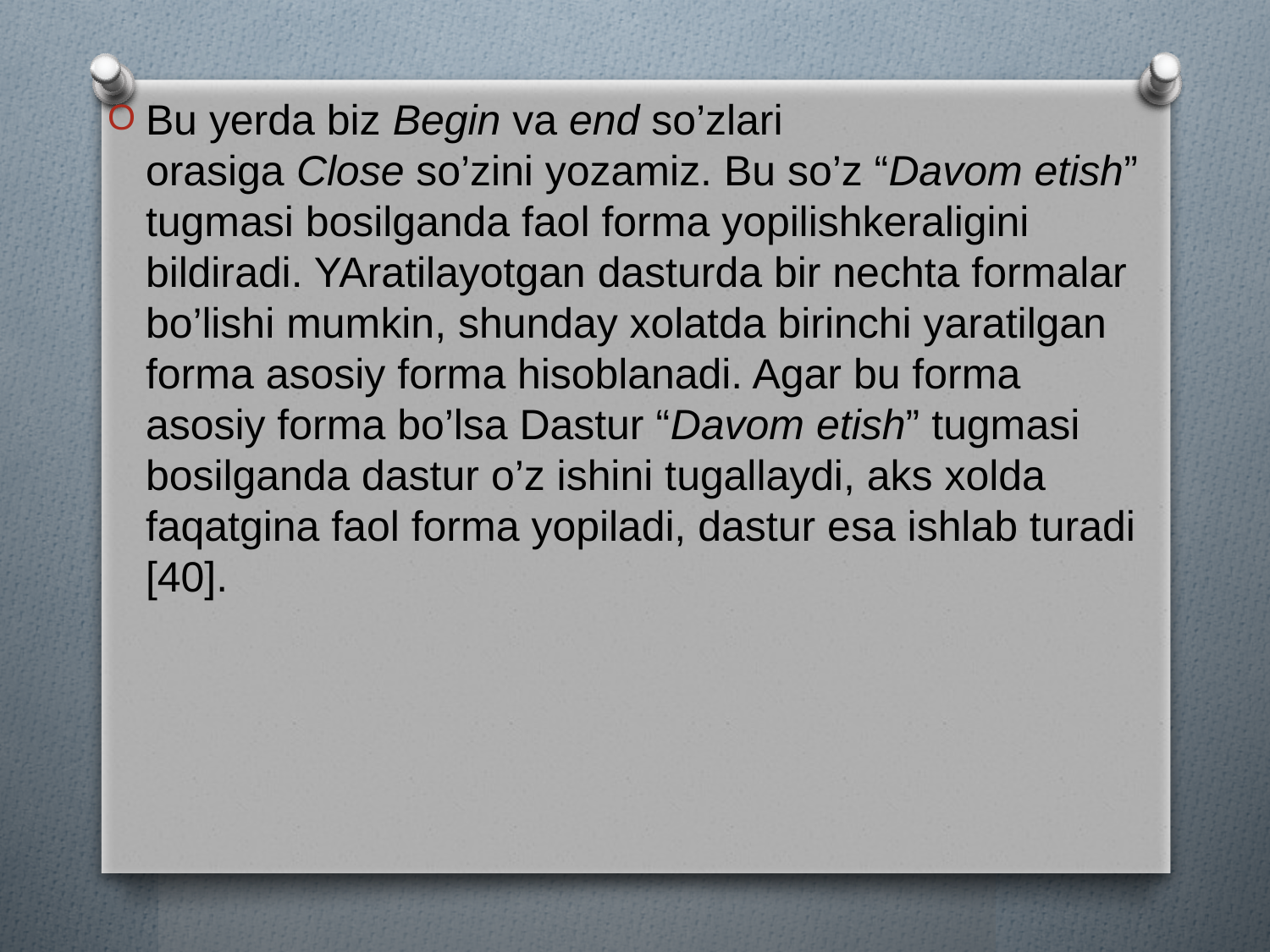

Bu yerda biz Begin va end so’zlari orasiga Close so’zini yozamiz. Bu so’z “Davom etish” tugmasi bosilganda faol forma yopilishkeraligini bildiradi. YAratilayotgan dasturda bir nechta formalar bo’lishi mumkin, shunday xolatda birinchi yaratilgan forma asosiy forma hisoblanadi. Agar bu forma asosiy forma bo’lsa Dastur “Davom etish” tugmasi bosilganda dastur o’z ishini tugallaydi, aks xolda faqatgina faol forma yopiladi, dastur esa ishlab turadi [40].